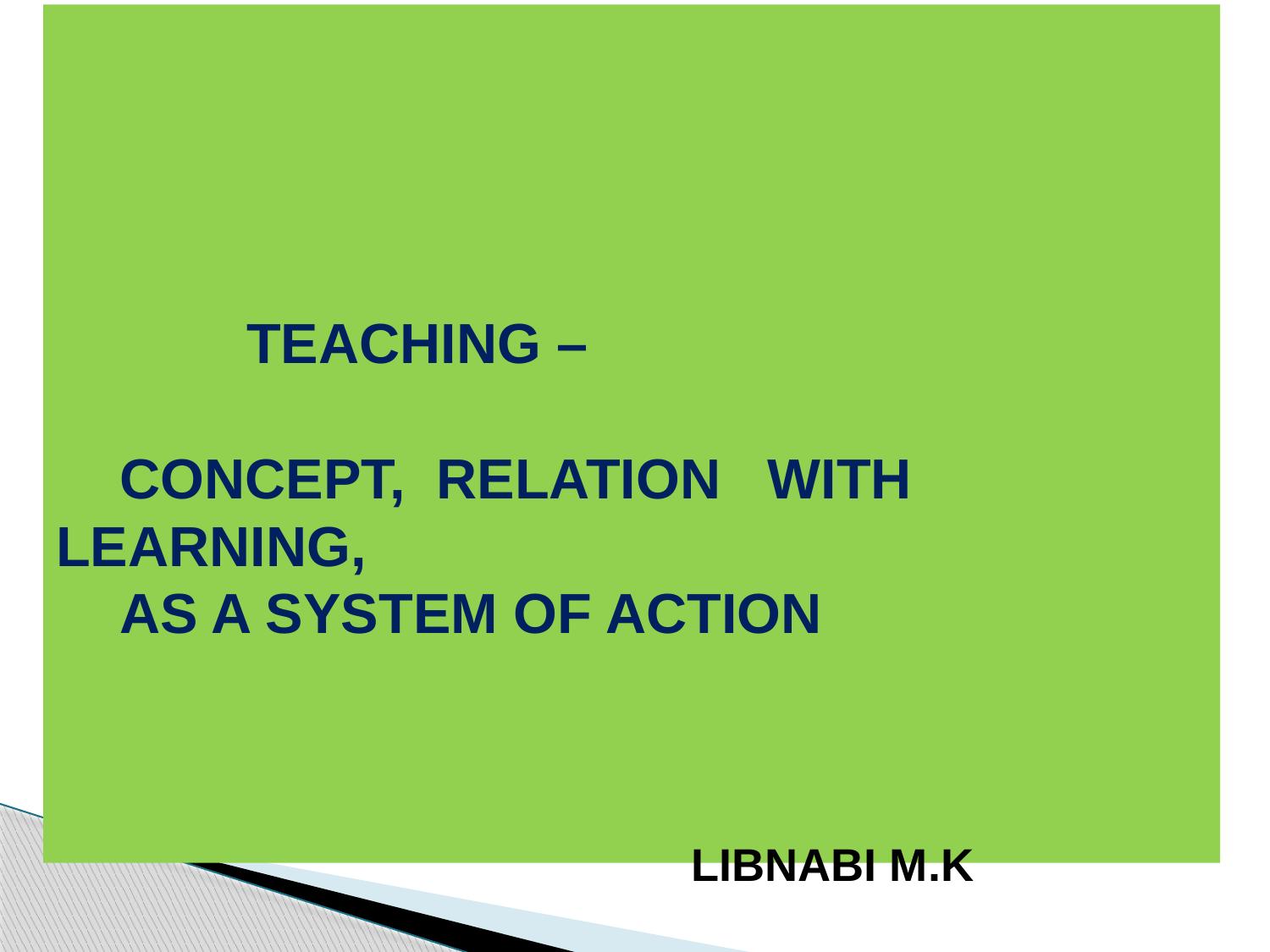

TEACHING –

CONCEPT,  RELATION   WITH  LEARNING,
AS A SYSTEM OF ACTION

					LIBNABI M.K